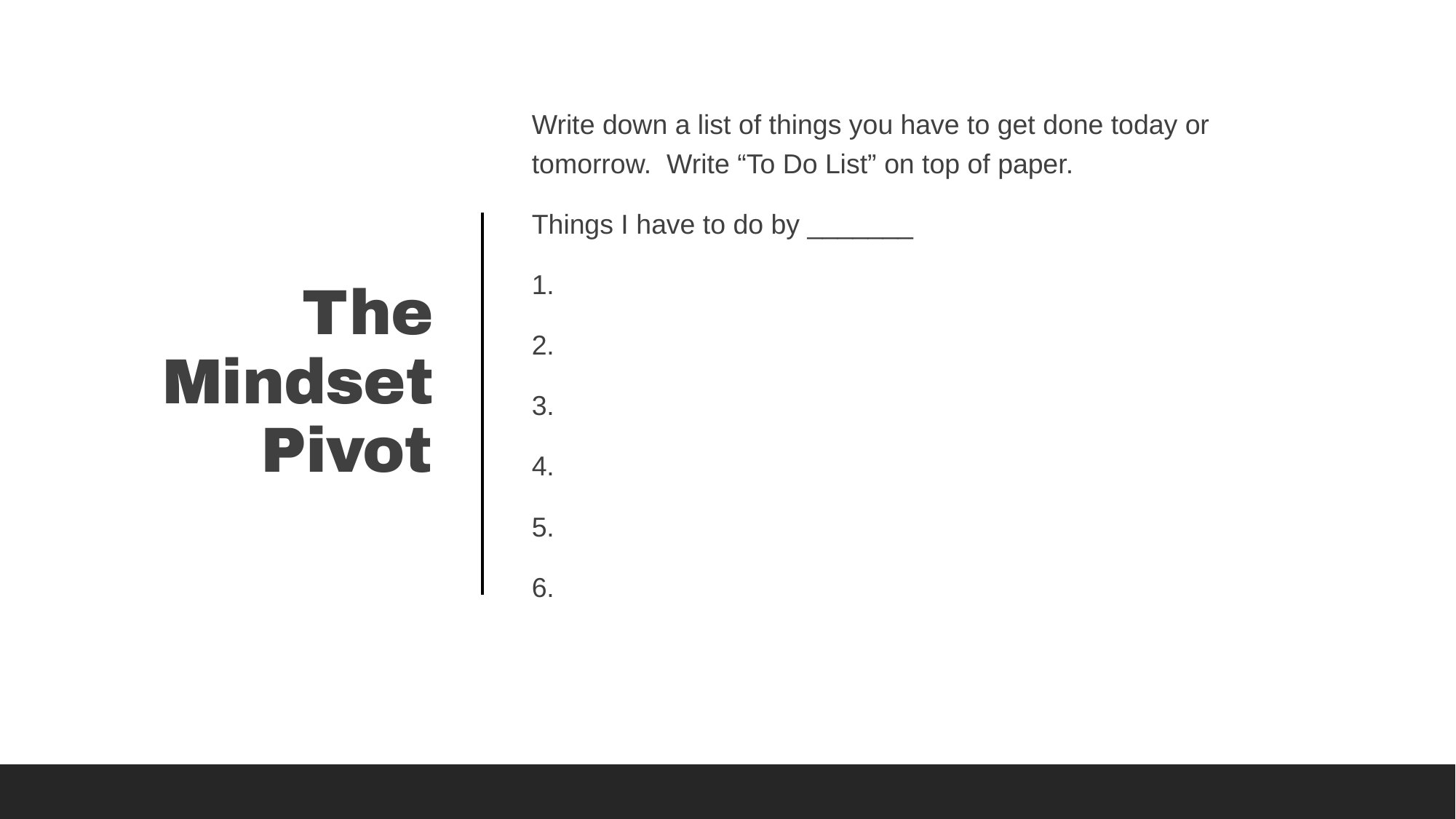

Write down a list of things you have to get done today or tomorrow.  Write “To Do List” on top of paper.
Things I have to do by _______
1.
2.
3.
4.
5.
6.

# The Mindset Pivot